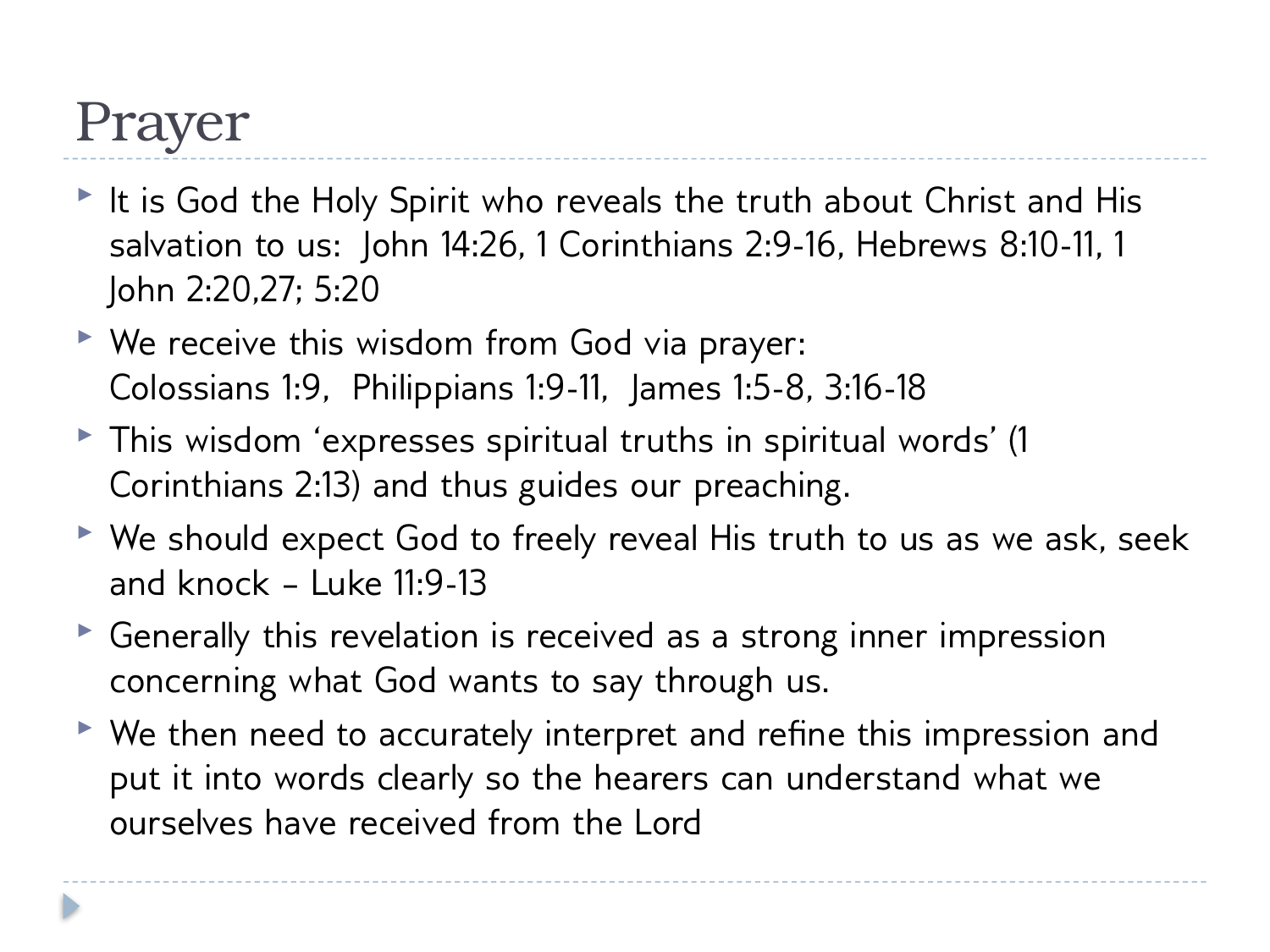

# Prayer
It is God the Holy Spirit who reveals the truth about Christ and His salvation to us:  John 14:26, 1 Corinthians 2:9-16, Hebrews 8:10-11, 1 John 2:20,27; 5:20
We receive this wisdom from God via prayer:
Colossians 1:9,  Philippians 1:9-11,  James 1:5-8, 3:16-18
This wisdom ‘expresses spiritual truths in spiritual words’ (1 Corinthians 2:13) and thus guides our preaching.
We should expect God to freely reveal His truth to us as we ask, seek and knock – Luke 11:9-13
Generally this revelation is received as a strong inner impression concerning what God wants to say through us.
We then need to accurately interpret and refine this impression and put it into words clearly so the hearers can understand what we ourselves have received from the Lord